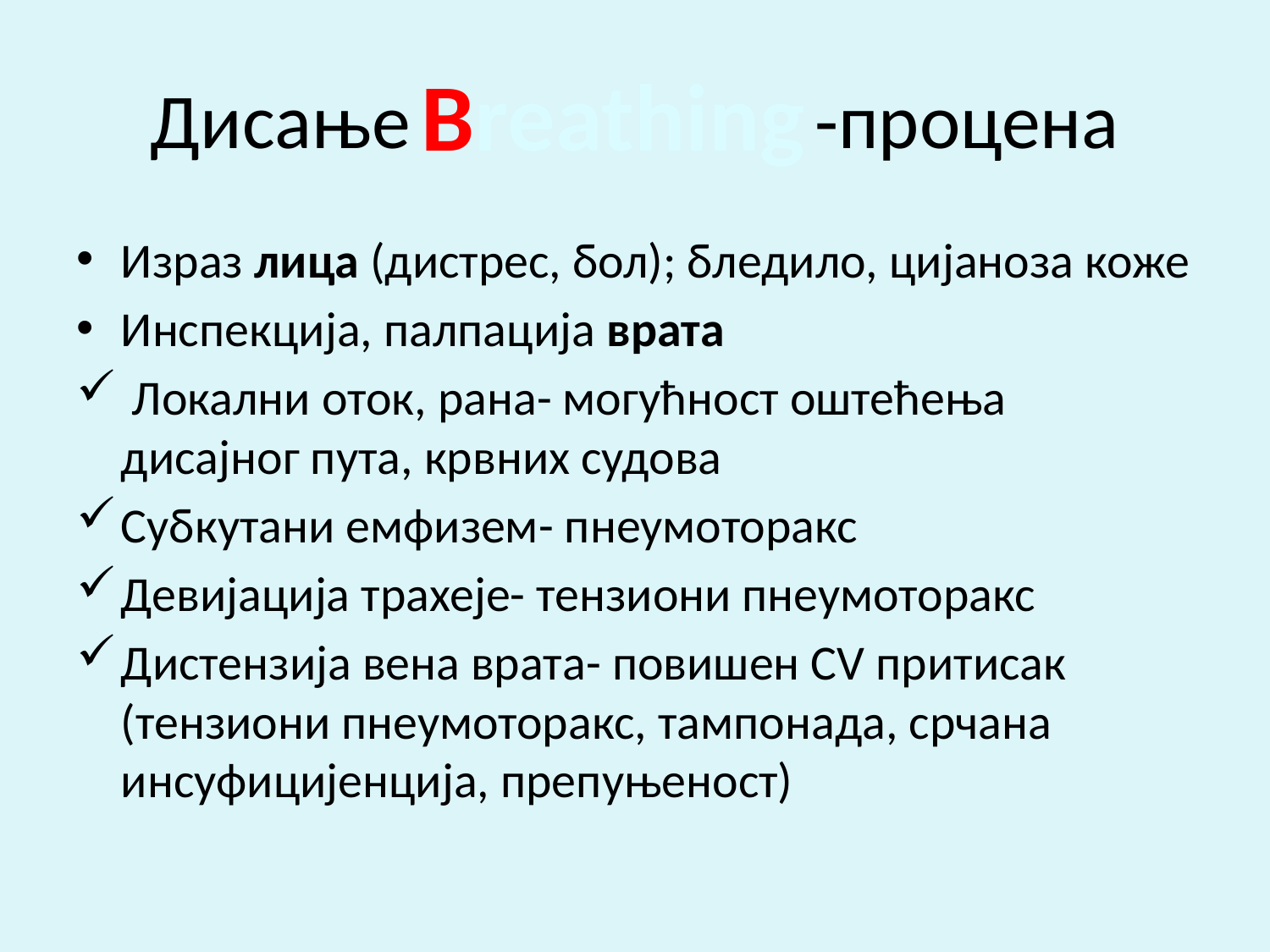

# Дисање                       -процена
Breathing
Израз лица (дистрес, бол); бледило, цијаноза коже
Инспекција, палпација врата
 Локални оток, рана- могућност оштећења дисајног пута, крвних судова
Субкутани емфизем- пнеумоторакс
Девијација трахеје- тензиони пнеумоторакс
Дистензија вена врата- повишен CV притисак (тензиони пнеумоторакс, тампонада, срчана инсуфицијенција, препуњеност)